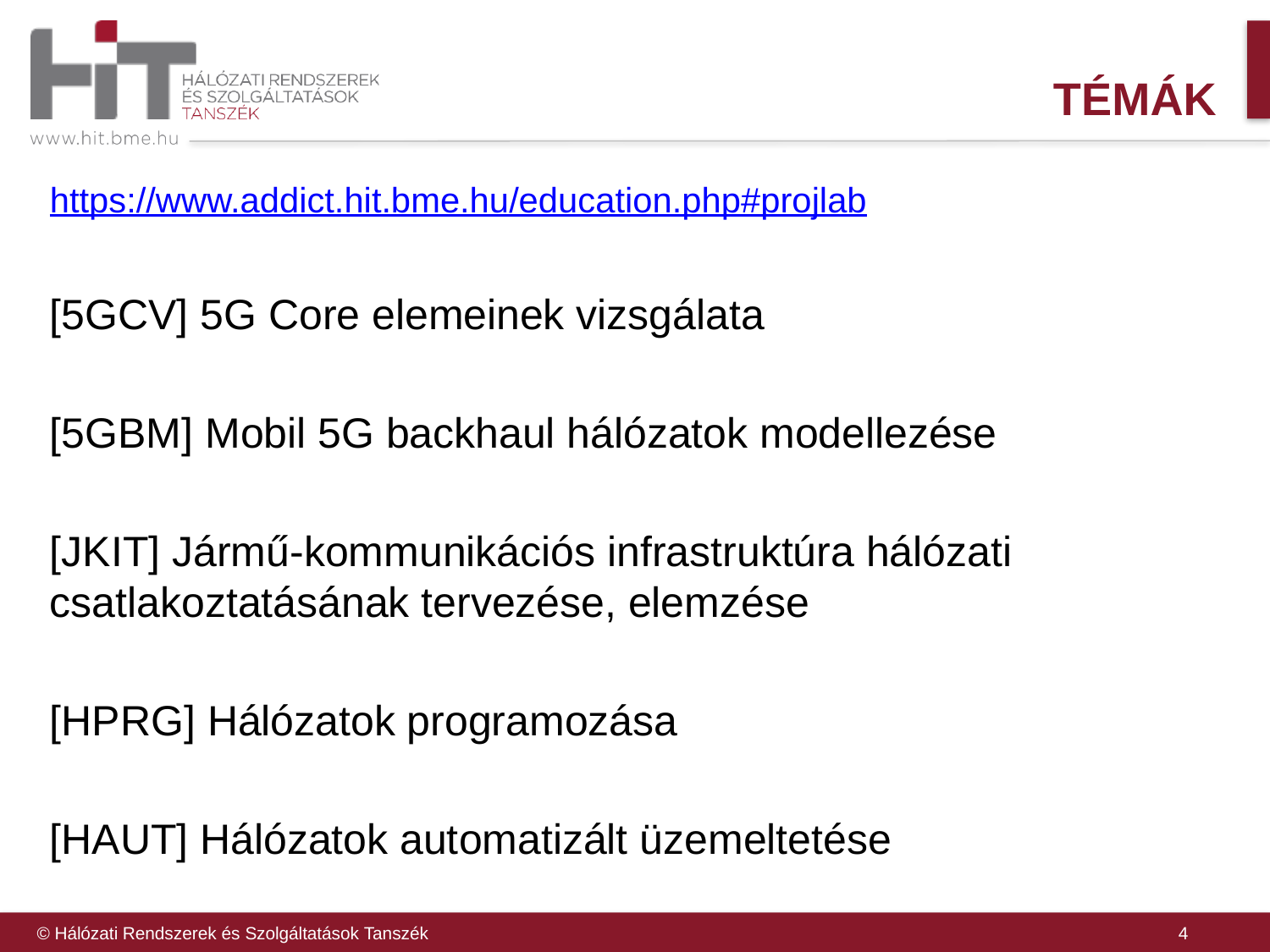

# Témák
https://www.addict.hit.bme.hu/education.php#projlab

[5GCV] 5G Core elemeinek vizsgálata

[5GBM] Mobil 5G backhaul hálózatok modellezése

[JKIT] Jármű-kommunikációs infrastruktúra hálózati csatlakoztatásának tervezése, elemzése

[HPRG] Hálózatok programozása

[HAUT] Hálózatok automatizált üzemeltetése